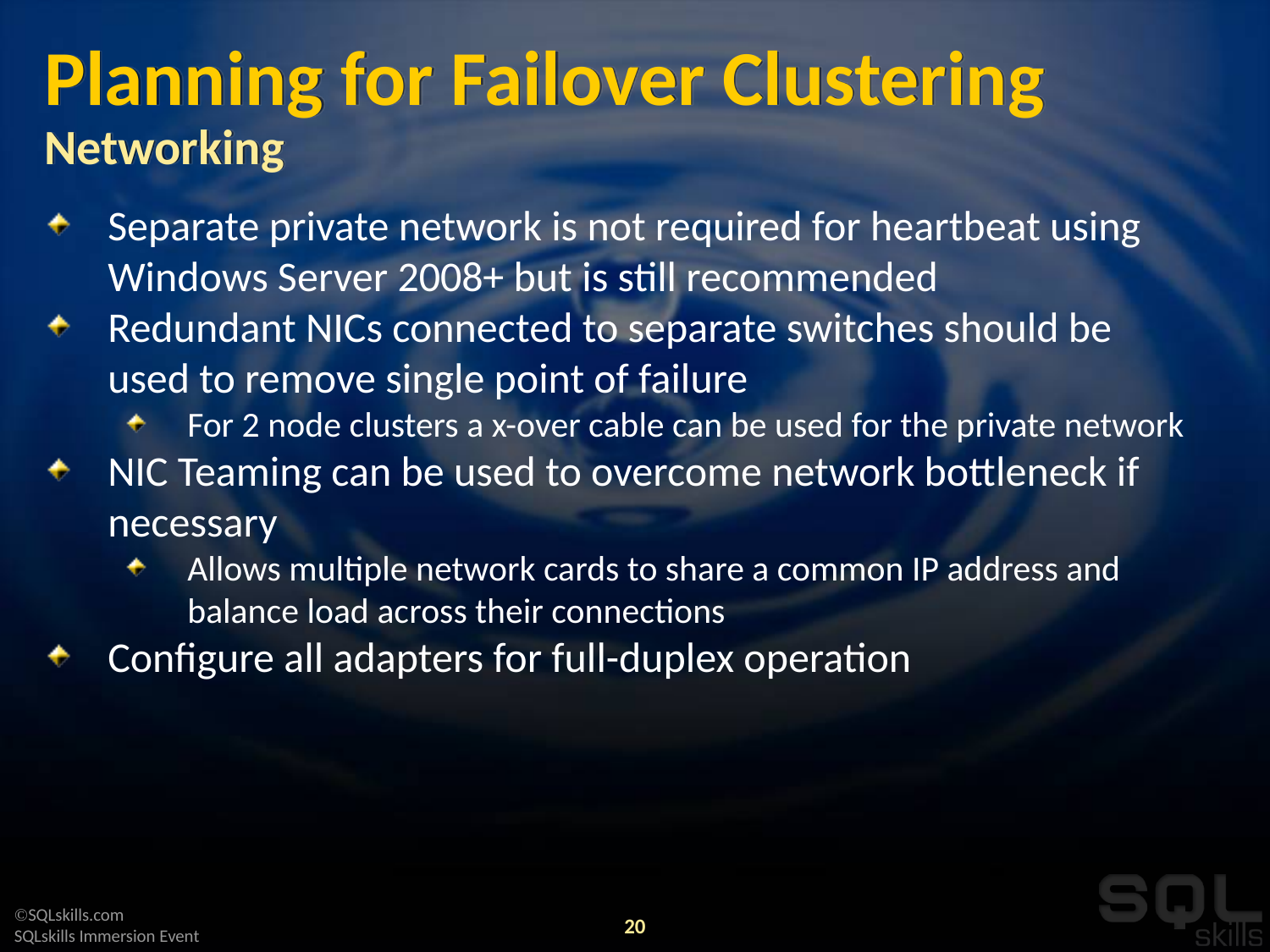

# Planning for Failover Clustering Networking
Separate private network is not required for heartbeat using Windows Server 2008+ but is still recommended
Redundant NICs connected to separate switches should be used to remove single point of failure
For 2 node clusters a x-over cable can be used for the private network
NIC Teaming can be used to overcome network bottleneck if necessary
Allows multiple network cards to share a common IP address and balance load across their connections
Configure all adapters for full-duplex operation
20